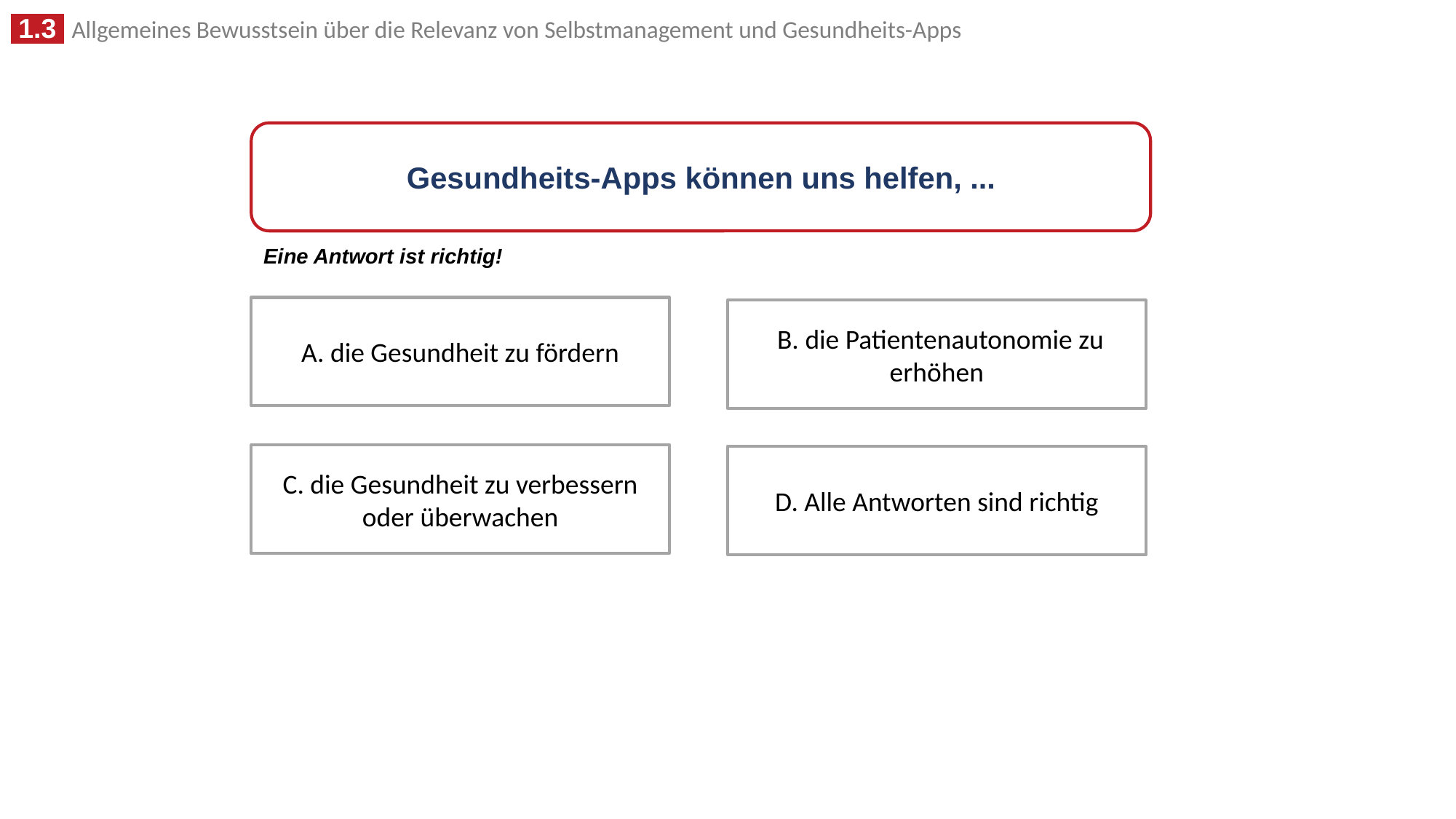

Gesundheits-Apps können uns helfen, ...
Eine Antwort ist richtig!
A. die Gesundheit zu fördern
 B. die Patientenautonomie zu erhöhen
C. die Gesundheit zu verbessern oder überwachen
D. Alle Antworten sind richtig